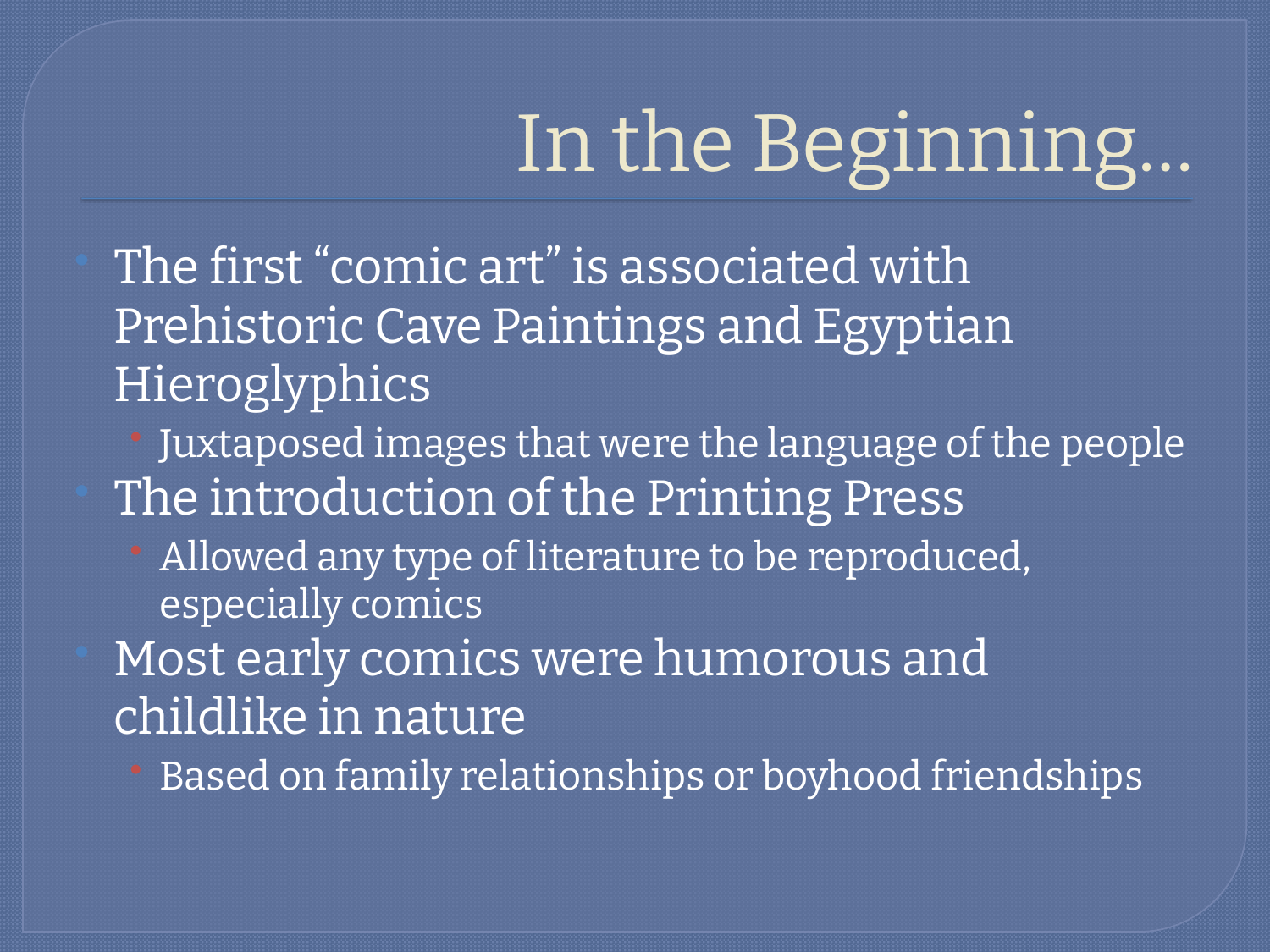

# In the Beginning…
The first “comic art” is associated with Prehistoric Cave Paintings and Egyptian Hieroglyphics
Juxtaposed images that were the language of the people
The introduction of the Printing Press
Allowed any type of literature to be reproduced, especially comics
Most early comics were humorous and childlike in nature
Based on family relationships or boyhood friendships